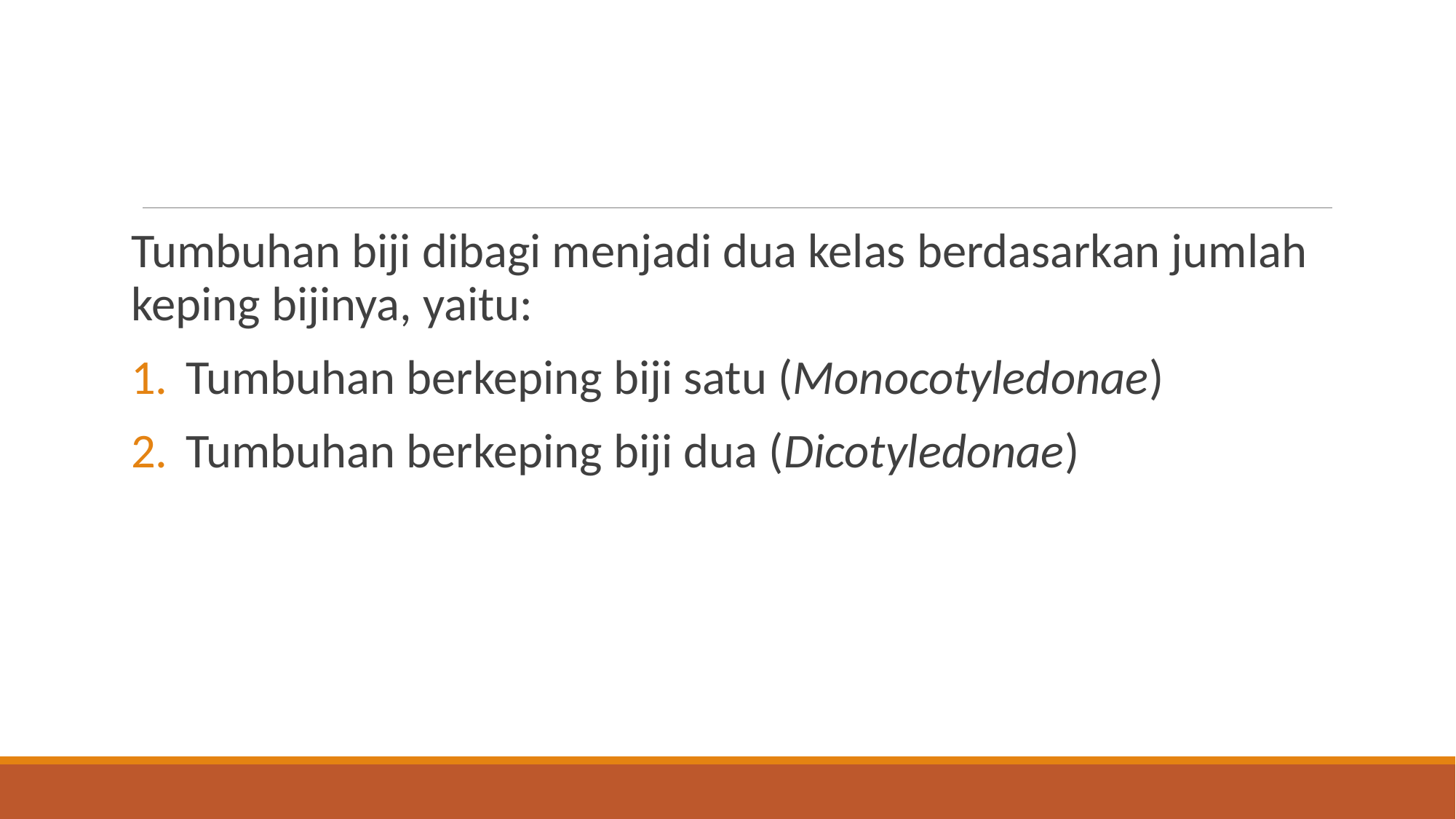

#
Tumbuhan biji dibagi menjadi dua kelas berdasarkan jumlah keping bijinya, yaitu:
Tumbuhan berkeping biji satu (Monocotyledonae)
Tumbuhan berkeping biji dua (Dicotyledonae)